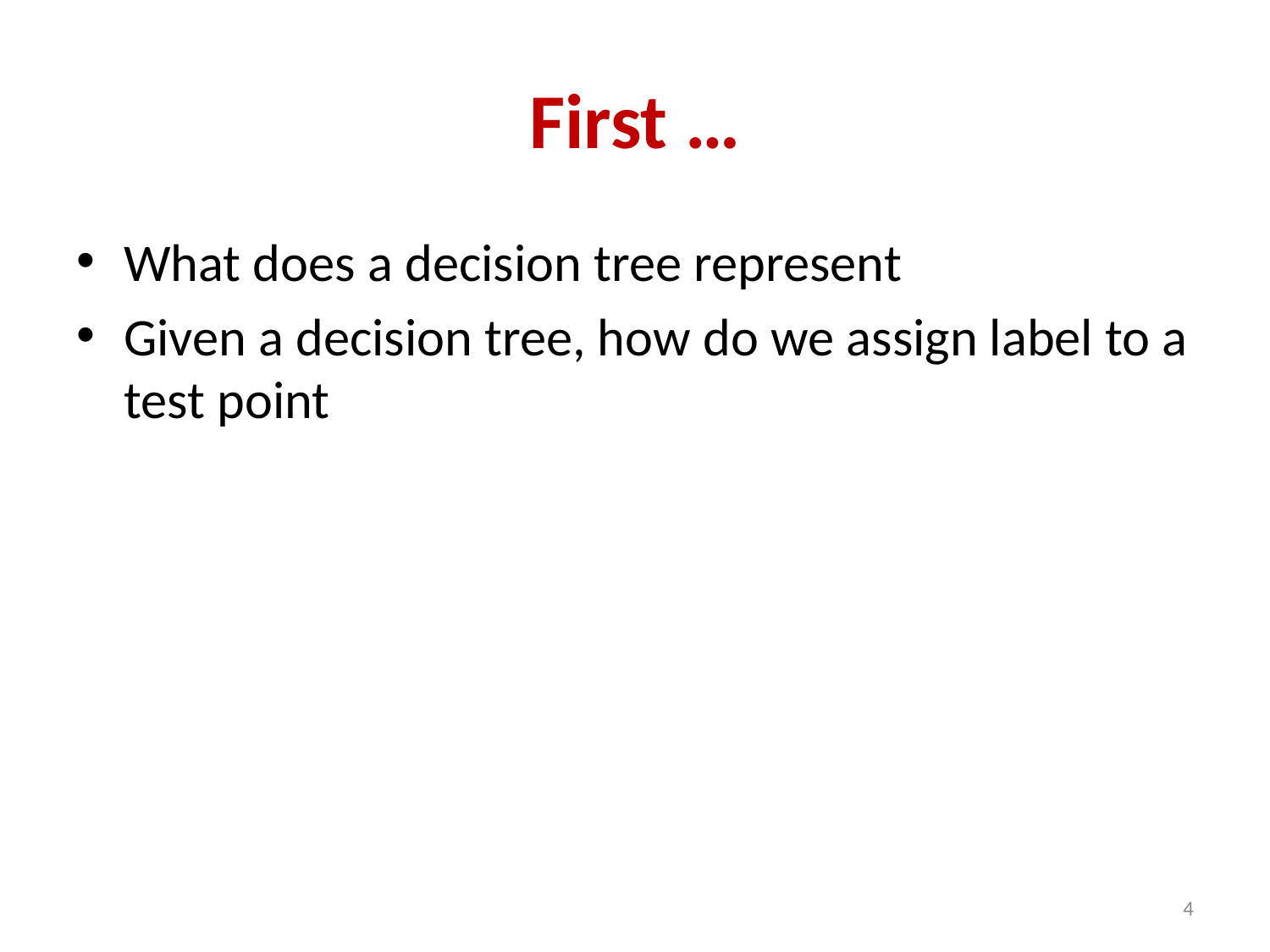

# First …
What does a decision tree represent
Given a decision tree, how do we assign label to a test point

4